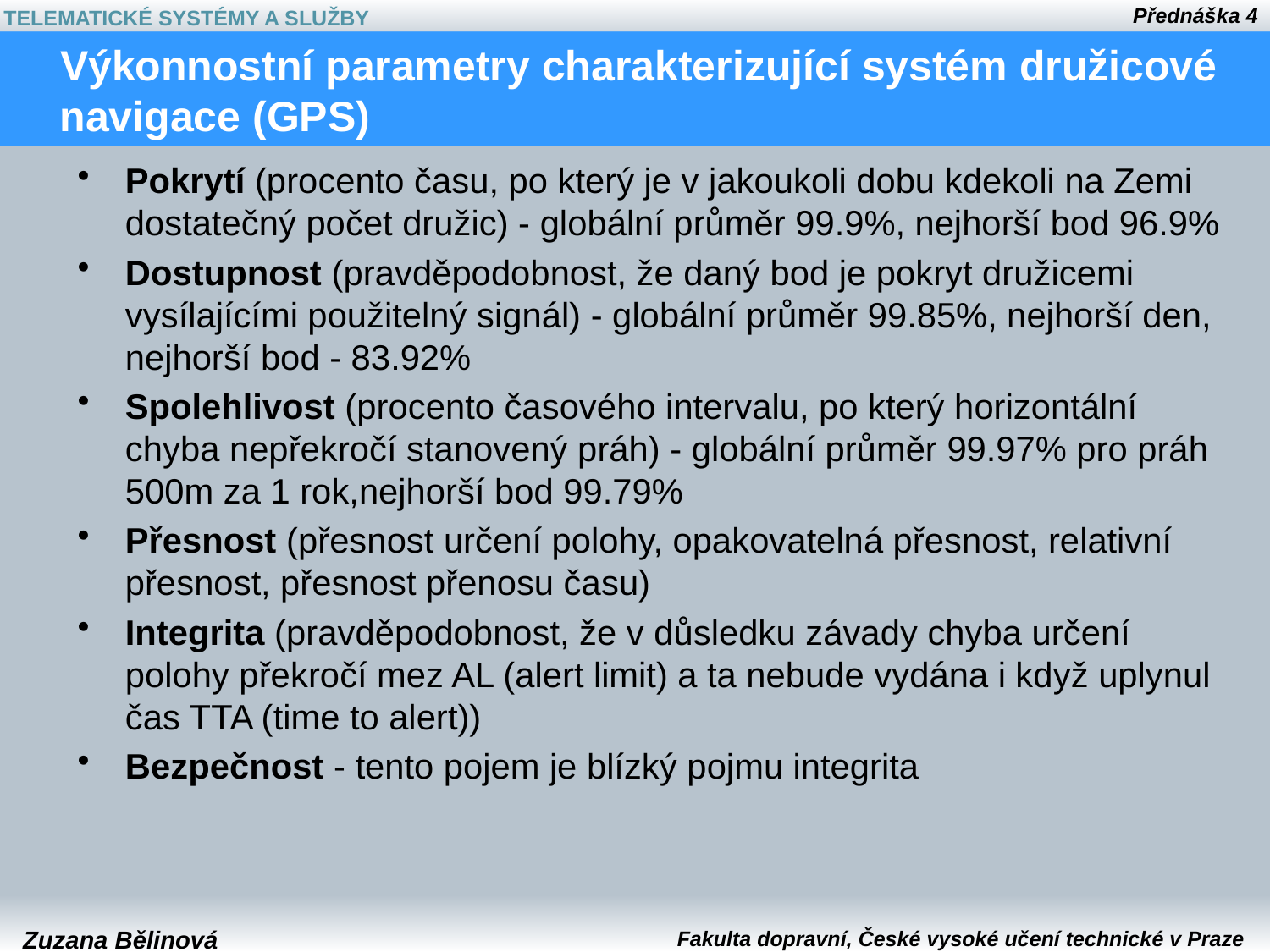

# Výkonnostní parametry charakterizující systém družicové navigace (GPS)
Pokrytí (procento času, po který je v jakoukoli dobu kdekoli na Zemi dostatečný počet družic) - globální průměr 99.9%, nejhorší bod 96.9%
Dostupnost (pravděpodobnost, že daný bod je pokryt družicemi vysílajícími použitelný signál) - globální průměr 99.85%, nejhorší den, nejhorší bod - 83.92%
Spolehlivost (procento časového intervalu, po který horizontální chyba nepřekročí stanovený práh) - globální průměr 99.97% pro práh 500m za 1 rok,nejhorší bod 99.79%
Přesnost (přesnost určení polohy, opakovatelná přesnost, relativní přesnost, přesnost přenosu času)
Integrita (pravděpodobnost, že v důsledku závady chyba určení polohy překročí mez AL (alert limit) a ta nebude vydána i když uplynul čas TTA (time to alert))
Bezpečnost - tento pojem je blízký pojmu integrita